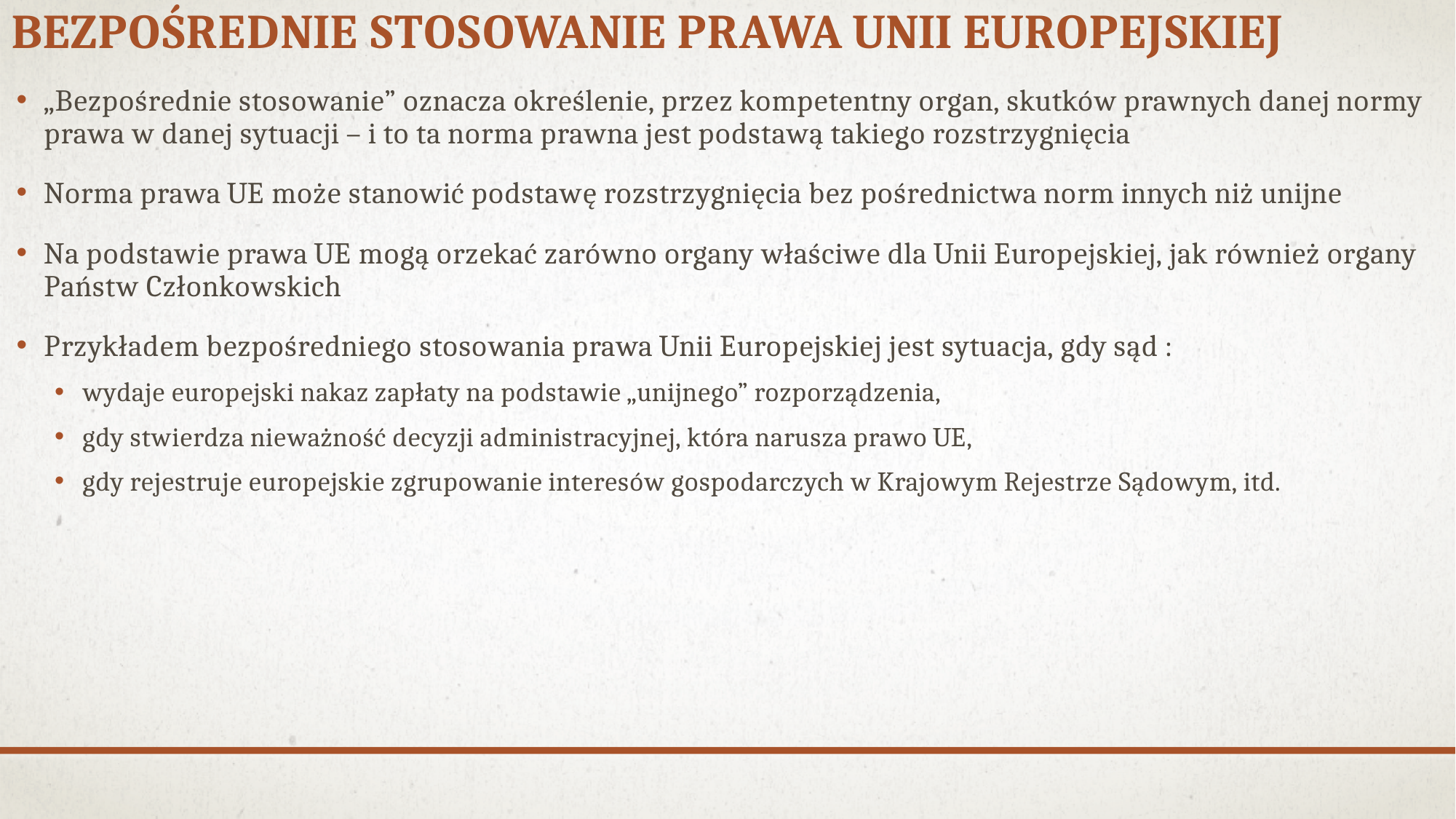

# Bezpośrednie stosowanie prawa unii Europejskiej
„Bezpośrednie stosowanie” oznacza określenie, przez kompetentny organ, skutków prawnych danej normy prawa w danej sytuacji – i to ta norma prawna jest podstawą takiego rozstrzygnięcia
Norma prawa UE może stanowić podstawę rozstrzygnięcia bez pośrednictwa norm innych niż unijne
Na podstawie prawa UE mogą orzekać zarówno organy właściwe dla Unii Europejskiej, jak również organy Państw Członkowskich
Przykładem bezpośredniego stosowania prawa Unii Europejskiej jest sytuacja, gdy sąd :
wydaje europejski nakaz zapłaty na podstawie „unijnego” rozporządzenia,
gdy stwierdza nieważność decyzji administracyjnej, która narusza prawo UE,
gdy rejestruje europejskie zgrupowanie interesów gospodarczych w Krajowym Rejestrze Sądowym, itd.